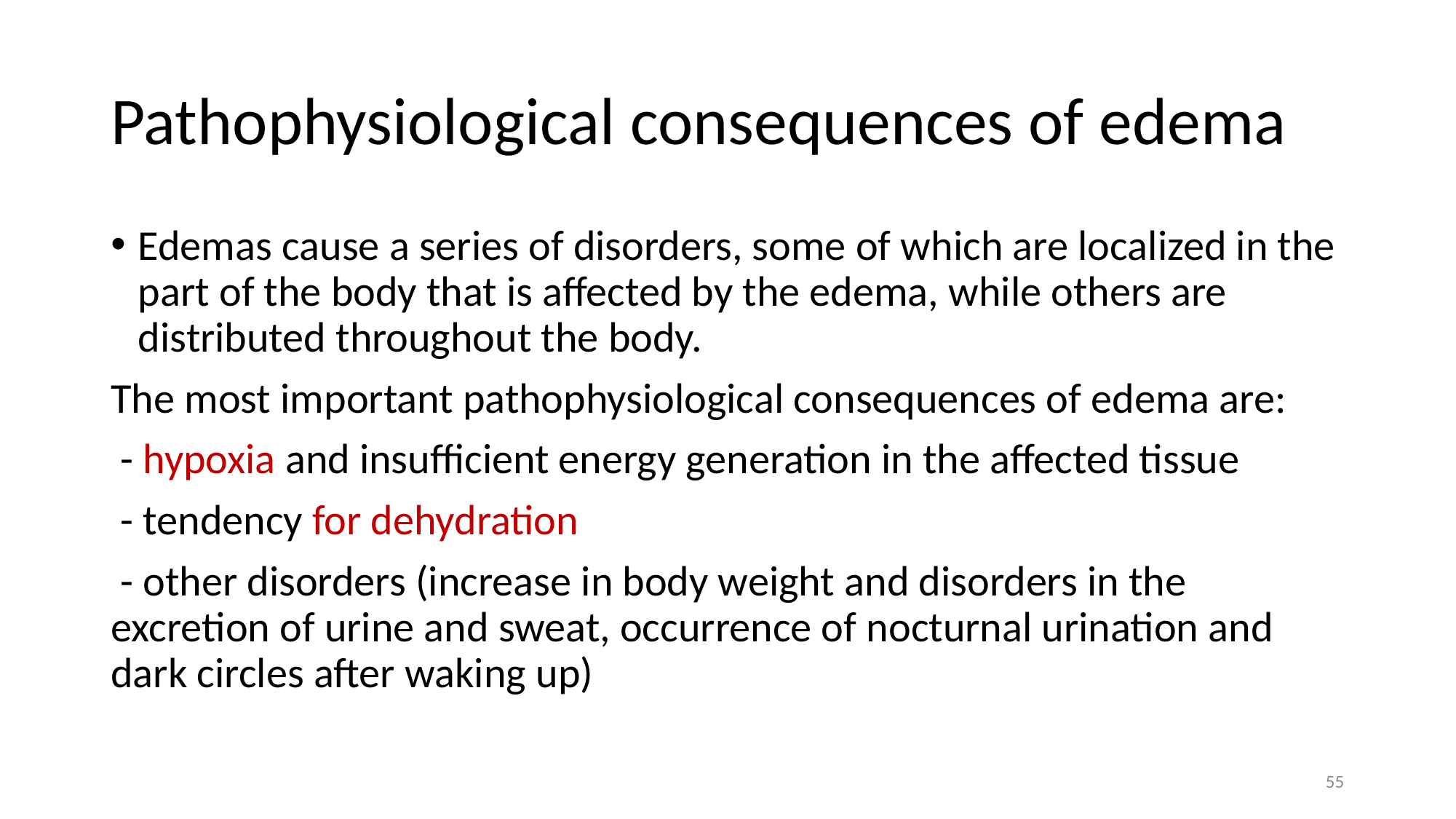

# Pathophysiological consequences of edema
Edemas cause a series of disorders, some of which are localized in the part of the body that is affected by the edema, while others are distributed throughout the body.
The most important pathophysiological consequences of edema are:
 - hypoxia and insufficient energy generation in the affected tissue
 - tendency for dehydration
 - other disorders (increase in body weight and disorders in the excretion of urine and sweat, occurrence of nocturnal urination and dark circles after waking up)
55